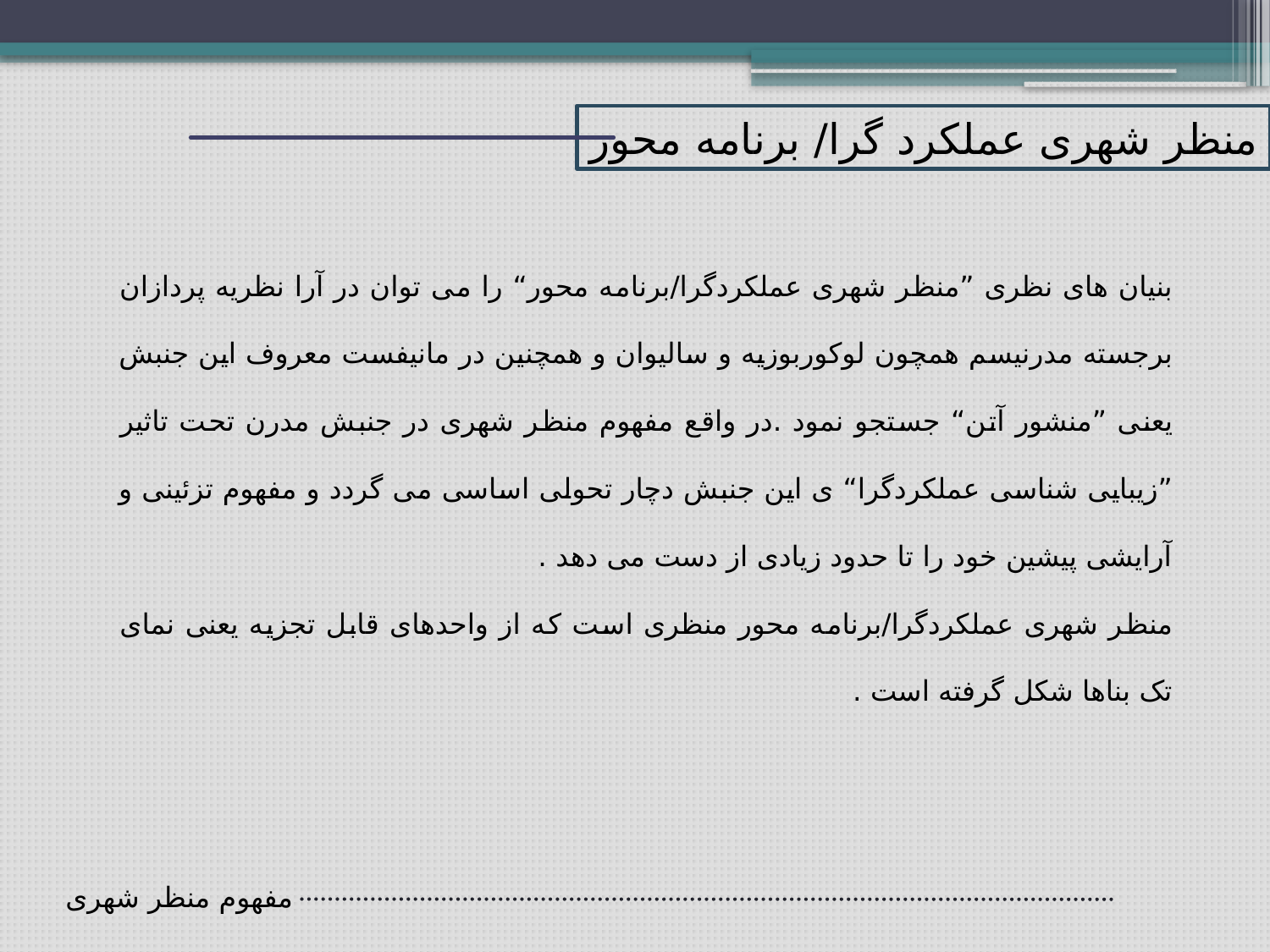

منظر شهری عملکرد گرا/ برنامه محور
بنیان های نظری ”منظر شهری عملکردگرا/برنامه محور“ را می توان در آرا نظریه پردازان برجسته مدرنیسم همچون لوکوربوزیه و سالیوان و همچنین در مانیفست معروف این جنبش یعنی ”منشور آتن“ جستجو نمود .در واقع مفهوم منظر شهری در جنبش مدرن تحت تاثیر ”زیبایی شناسی عملکردگرا“ ی این جنبش دچار تحولی اساسی می گردد و مفهوم تزئینی و آرایشی پیشین خود را تا حدود زیادی از دست می دهد .
منظر شهری عملکردگرا/برنامه محور منظری است که از واحدهای قابل تجزیه یعنی نمای تک بناها شکل گرفته است .

مفهوم منظر شهری